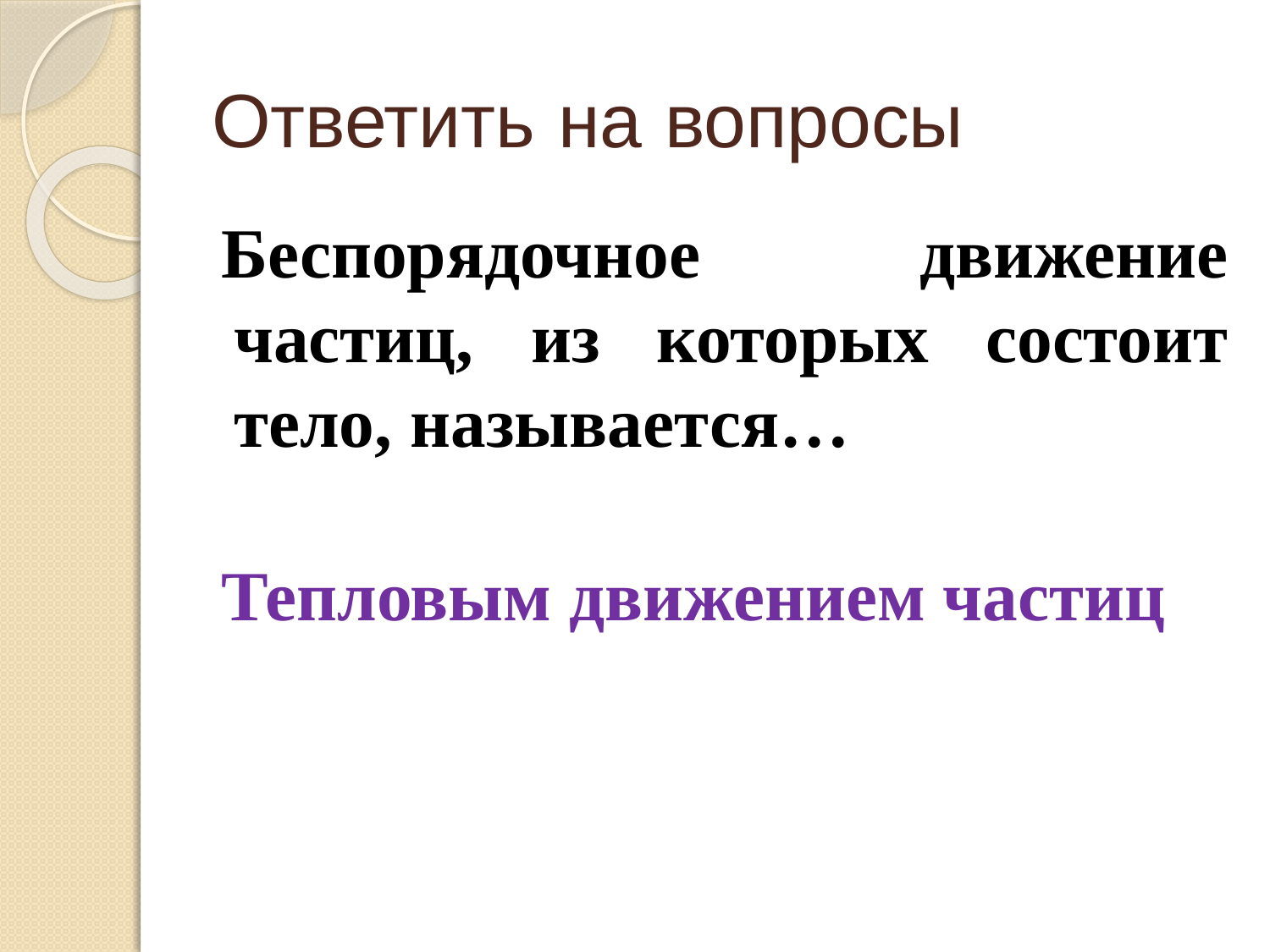

# Ответить на вопросы
Беспорядочное движение частиц, из которых состоит тело, называется…

Тепловым движением частиц